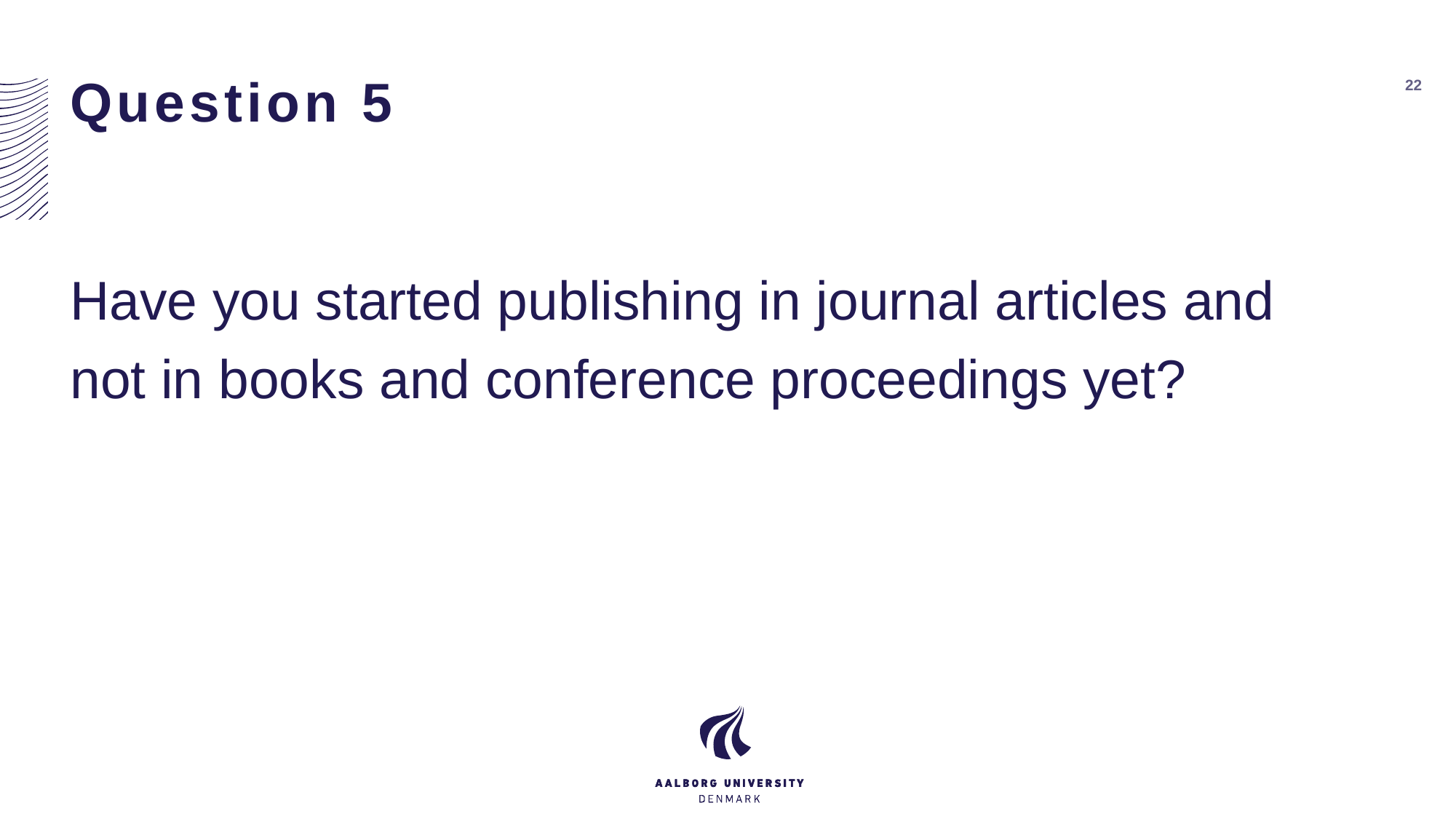

# Question 5
22
Have you started publishing in journal articles and not in books and conference proceedings yet?